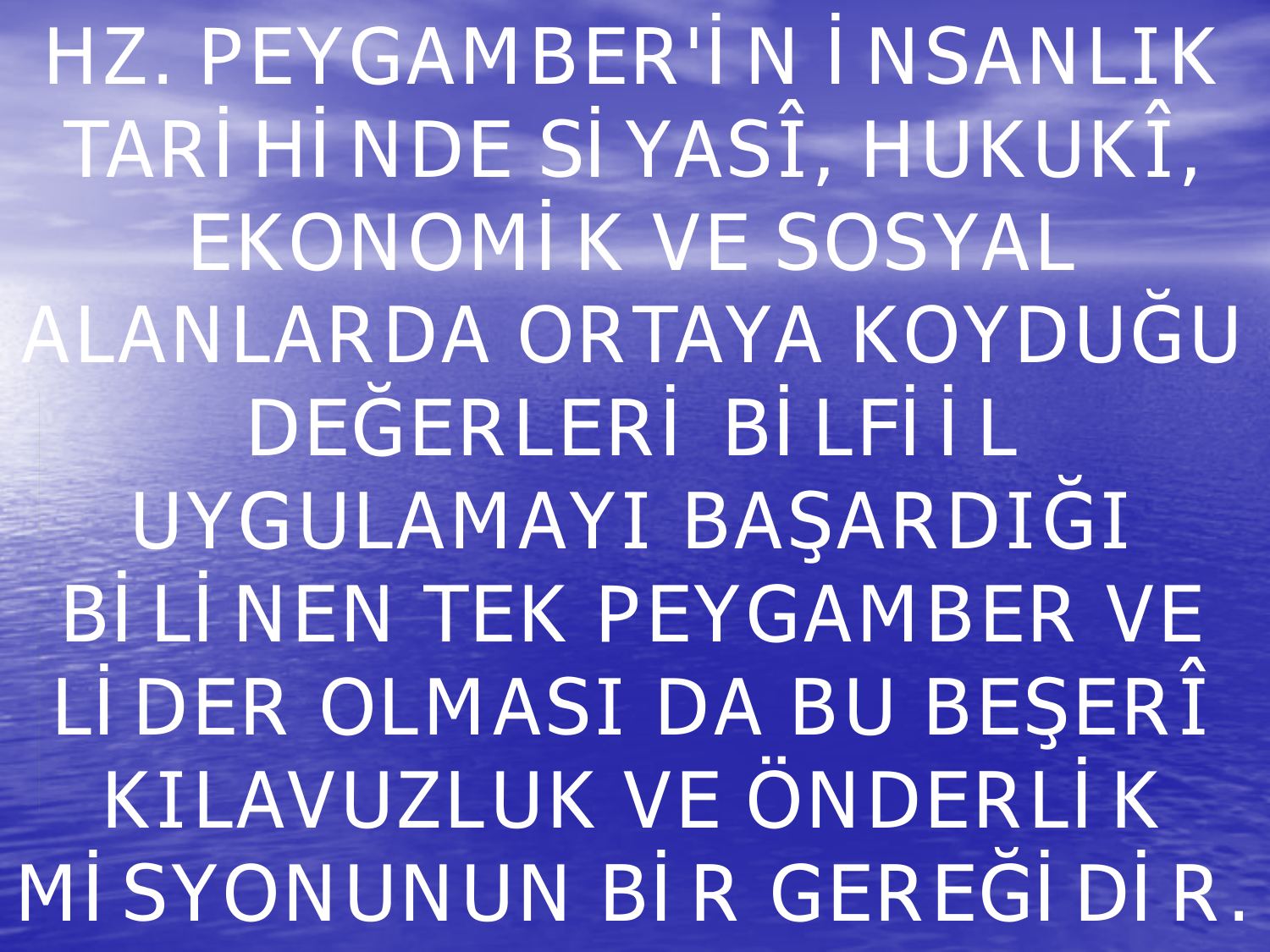

HZ. PEYGAMBER'İN İNSANLIK TARİHİNDE SİYASÎ, HUKUKÎ, EKONOMİK VE SOSYAL ALANLARDA ORTAYA KOYDUĞU DEĞERLERİ BİLFİİL UYGULAMAYI BAŞARDIĞI BİLİNEN TEK PEYGAMBER VE LİDER OLMASI DA BU BEŞERÎ KILAVUZLUK VE ÖNDERLİK MİSYONUNUN BİR GEREĞİDİR.
#